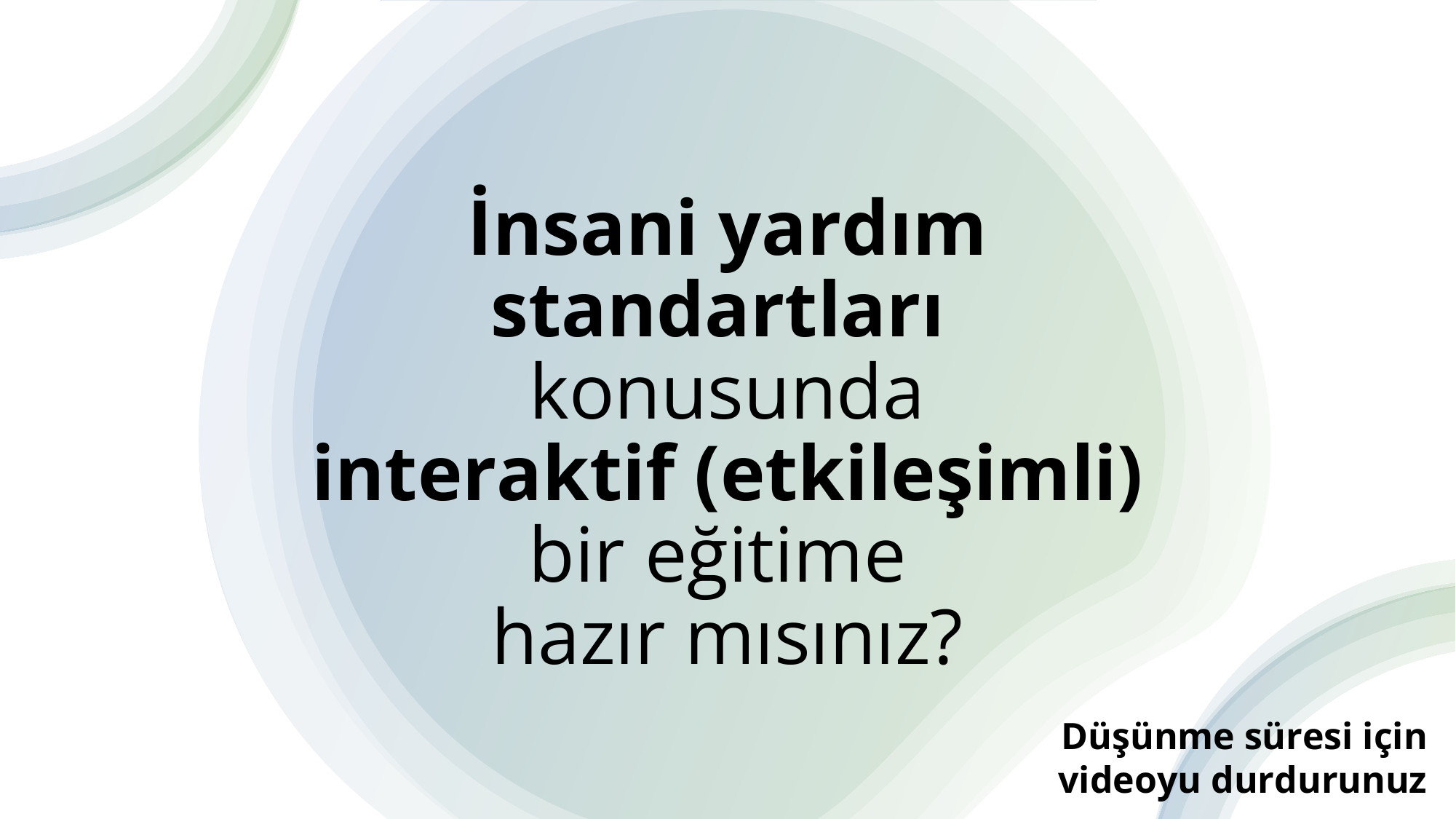

# İnsani yardım standartları  konusunda interaktif (etkileşimli) bir eğitime  hazır mısınız?

Düşünme süresi için
videoyu durdurunuz